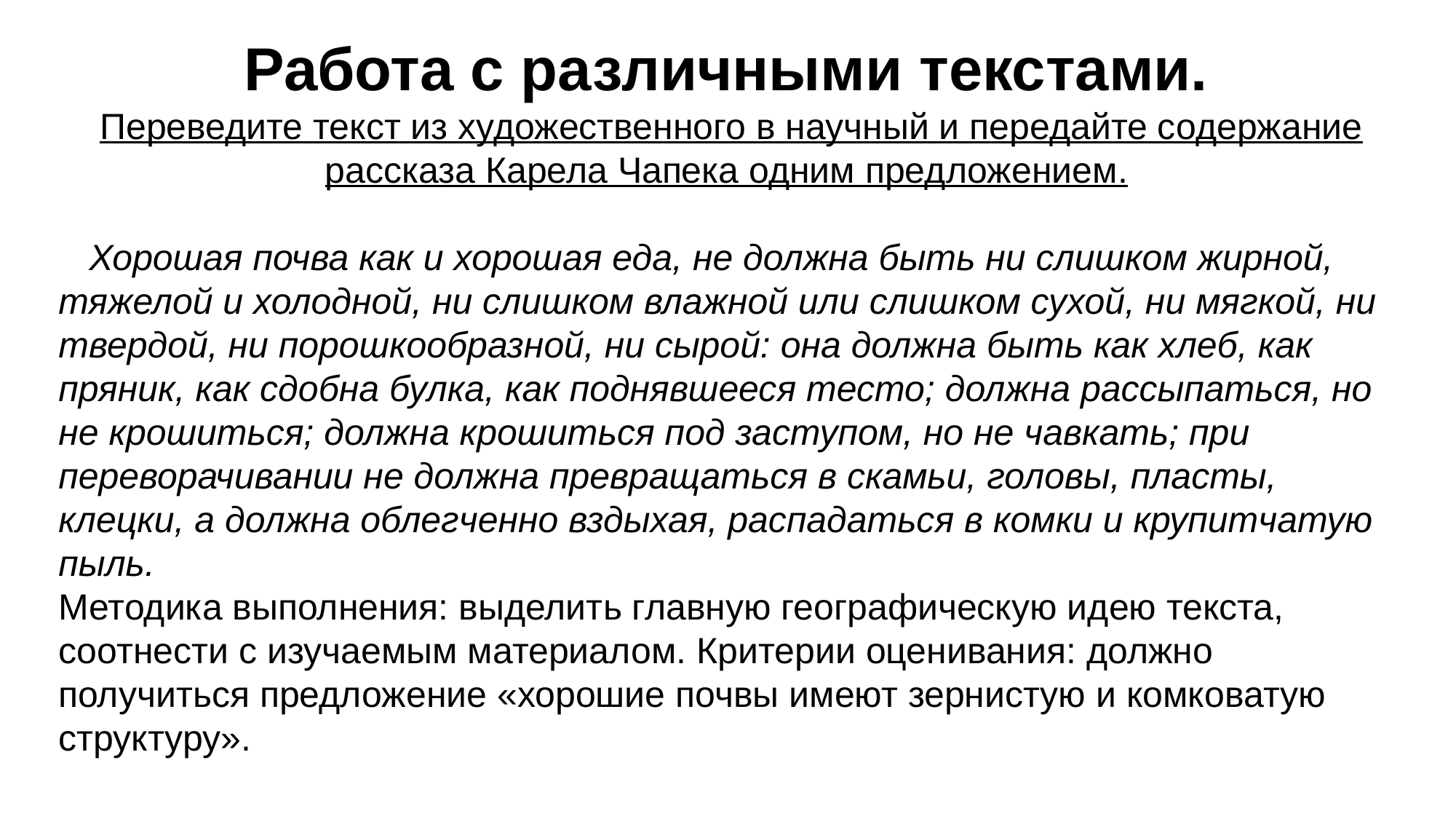

Работа с различными текстами.
 Переведите текст из художественного в научный и передайте содержание рассказа Карела Чапека одним предложением.

   Хорошая почва как и хорошая еда, не должна быть ни слишком жирной, тяжелой и холодной, ни слишком влажной или слишком сухой, ни мягкой, ни твердой, ни порошкообразной, ни сырой: она должна быть как хлеб, как пряник, как сдобна булка, как поднявшееся тесто; должна рассыпаться, но не крошиться; должна крошиться под заступом, но не чавкать; при переворачивании не должна превращаться в скамьи, головы, пласты, клецки, а должна облегченно вздыхая, распадаться в комки и крупитчатую пыль.
Методика выполнения: выделить главную географическую идею текста, соотнести с изучаемым материалом. Критерии оценивания: должно получиться предложение «хорошие почвы имеют зернистую и комковатую структуру».